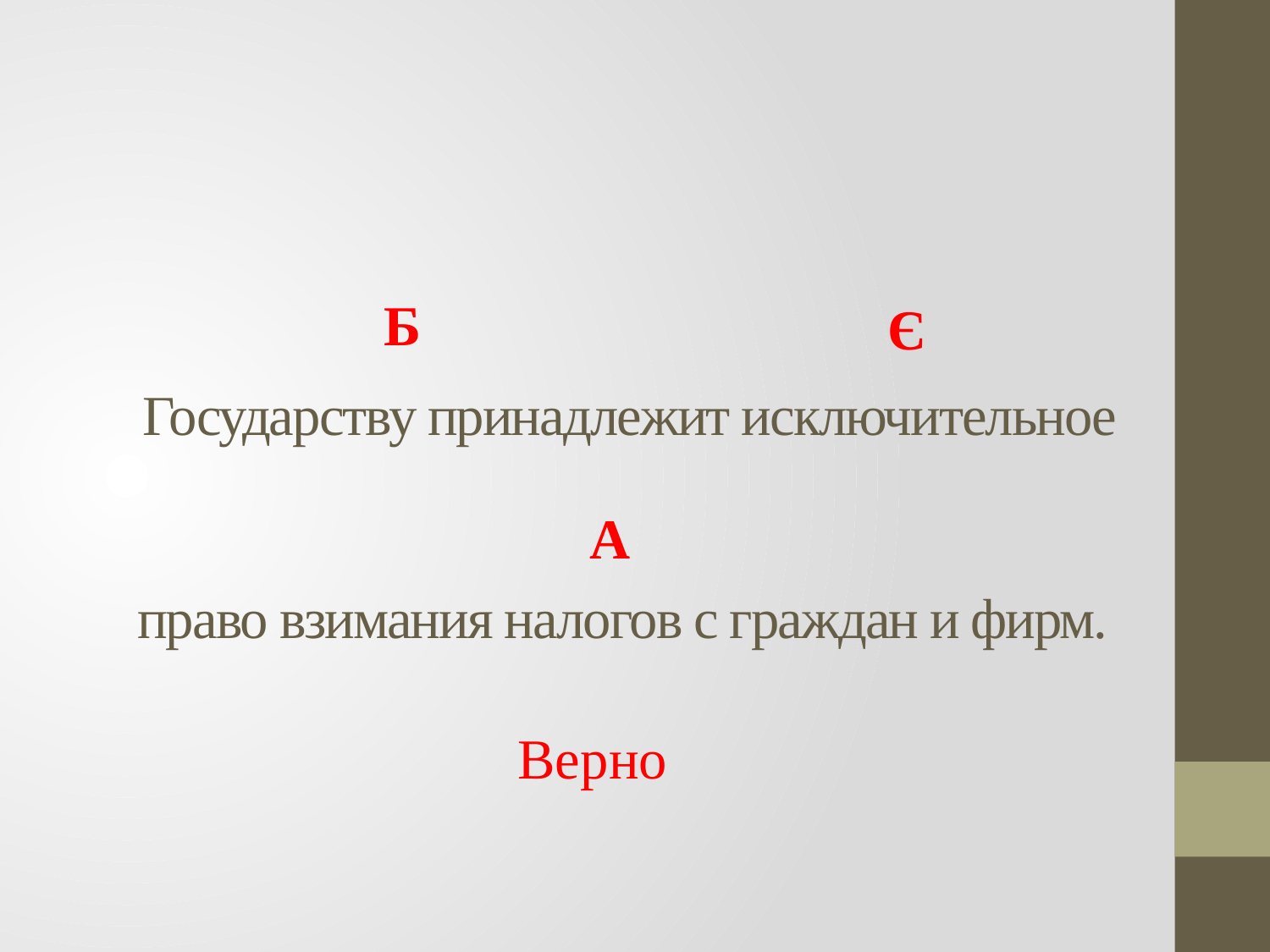

# Государству принадлежит исключительное право взимания налогов с граждан и фирм.
Б
Є
А
Верно